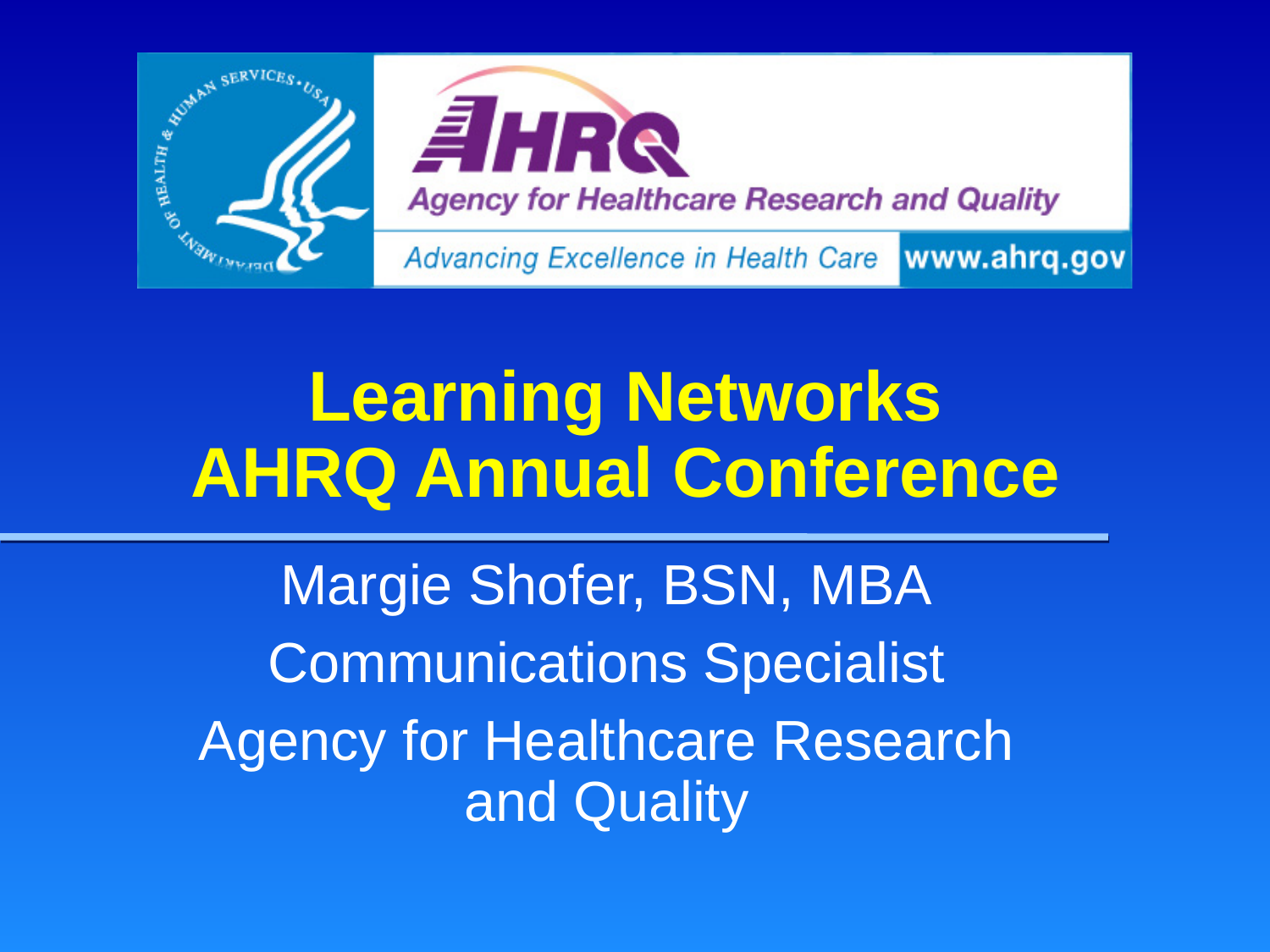

# Learning Networks AHRQ Annual Conference
Margie Shofer, BSN, MBA
Communications Specialist
Agency for Healthcare Research and Quality